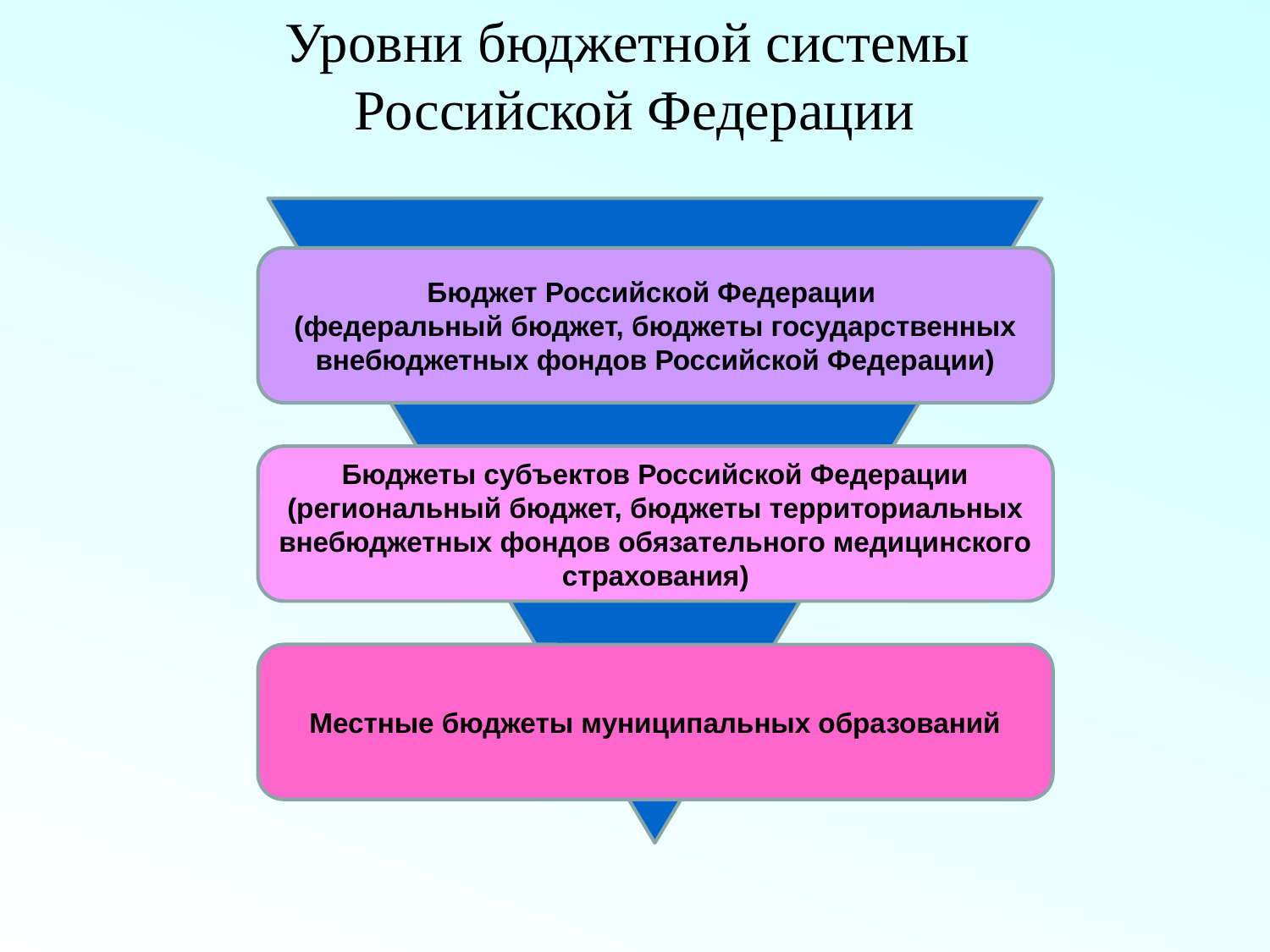

Уровни бюджетной системы
Российской Федерации

Бюджет Российской Федерации
(федеральный бюджет, бюджеты государственных внебюджетных фондов Российской Федерации)
Бюджеты субъектов Российской Федерации (региональный бюджет, бюджеты территориальных внебюджетных фондов обязательного медицинского страхования)
Местные бюджеты муниципальных образований